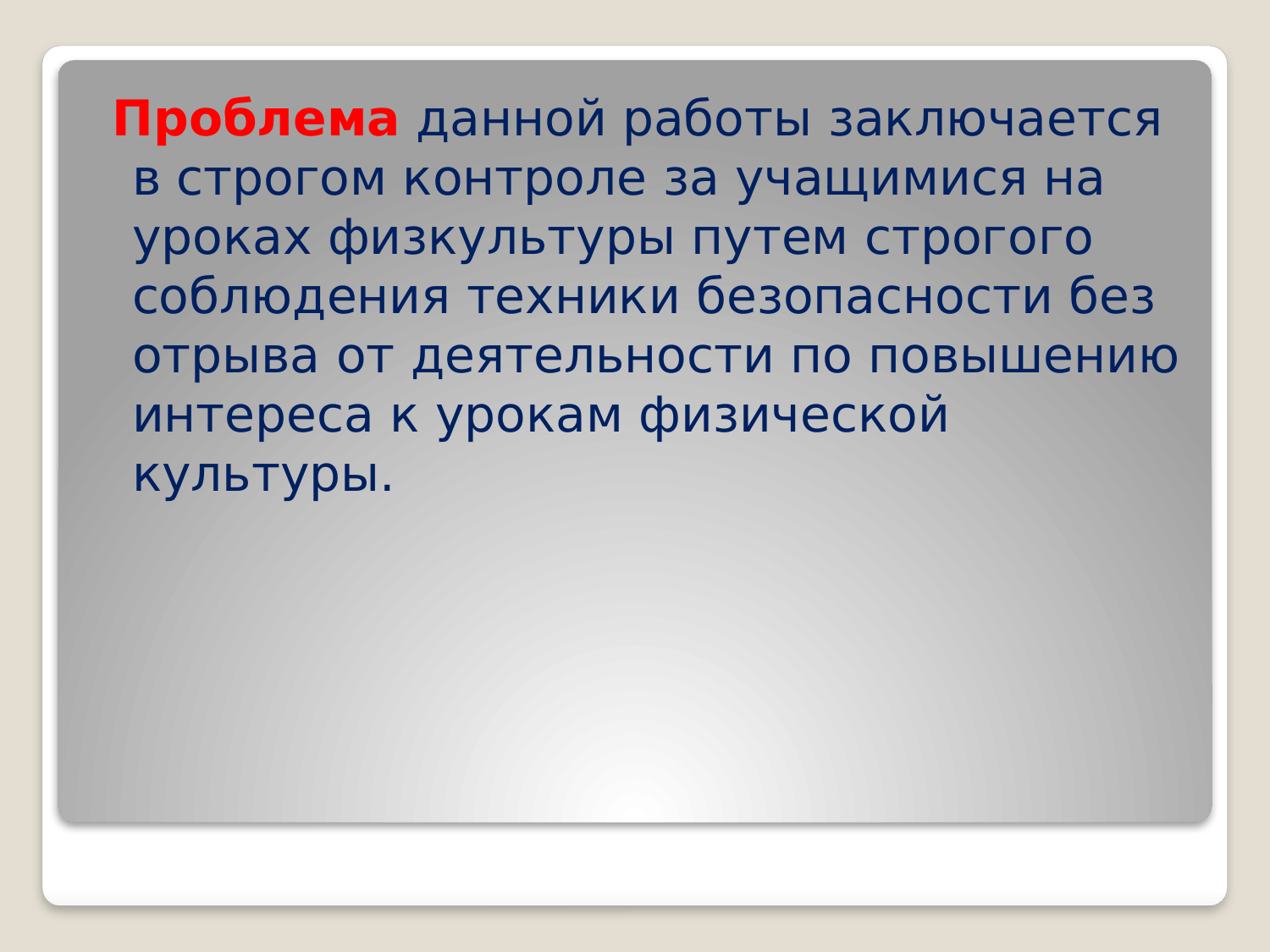

Проблема данной работы заключается в строгом контроле за учащимися на уроках физкультуры путем строгого соблюдения техники безопасности без отрыва от деятельности по повышению интереса к урокам физической культуры.